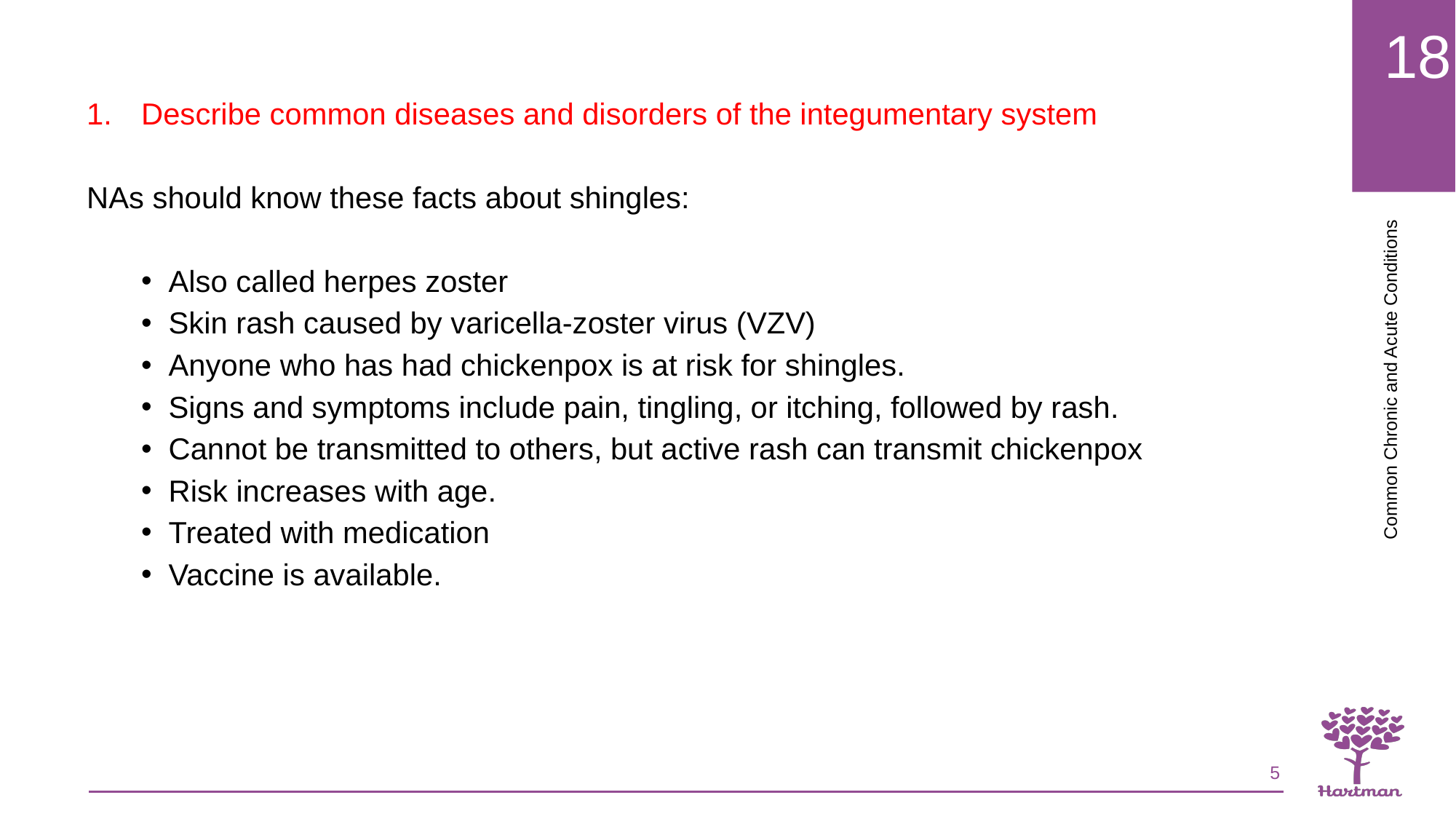

Describe common diseases and disorders of the integumentary system

NAs should know these facts about shingles:

Also called herpes zoster
Skin rash caused by varicella-zoster virus (VZV)
Anyone who has had chickenpox is at risk for shingles.
Signs and symptoms include pain, tingling, or itching, followed by rash.
Cannot be transmitted to others, but active rash can transmit chickenpox
Risk increases with age.
Treated with medication
Vaccine is available.

5